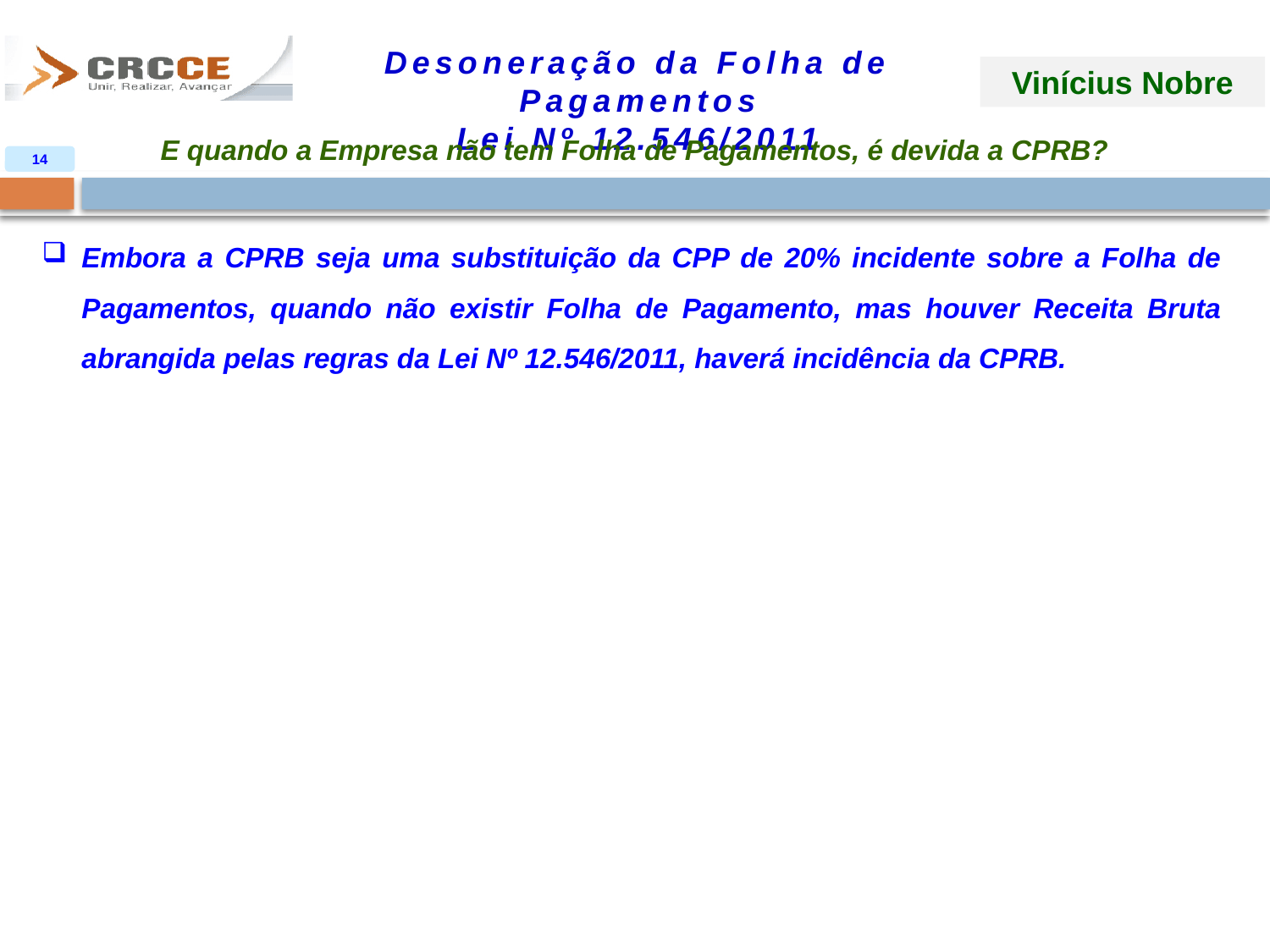

E quando a Empresa não tem Folha de Pagamentos, é devida a CPRB?
14
Embora a CPRB seja uma substituição da CPP de 20% incidente sobre a Folha de Pagamentos, quando não existir Folha de Pagamento, mas houver Receita Bruta abrangida pelas regras da Lei Nº 12.546/2011, haverá incidência da CPRB.